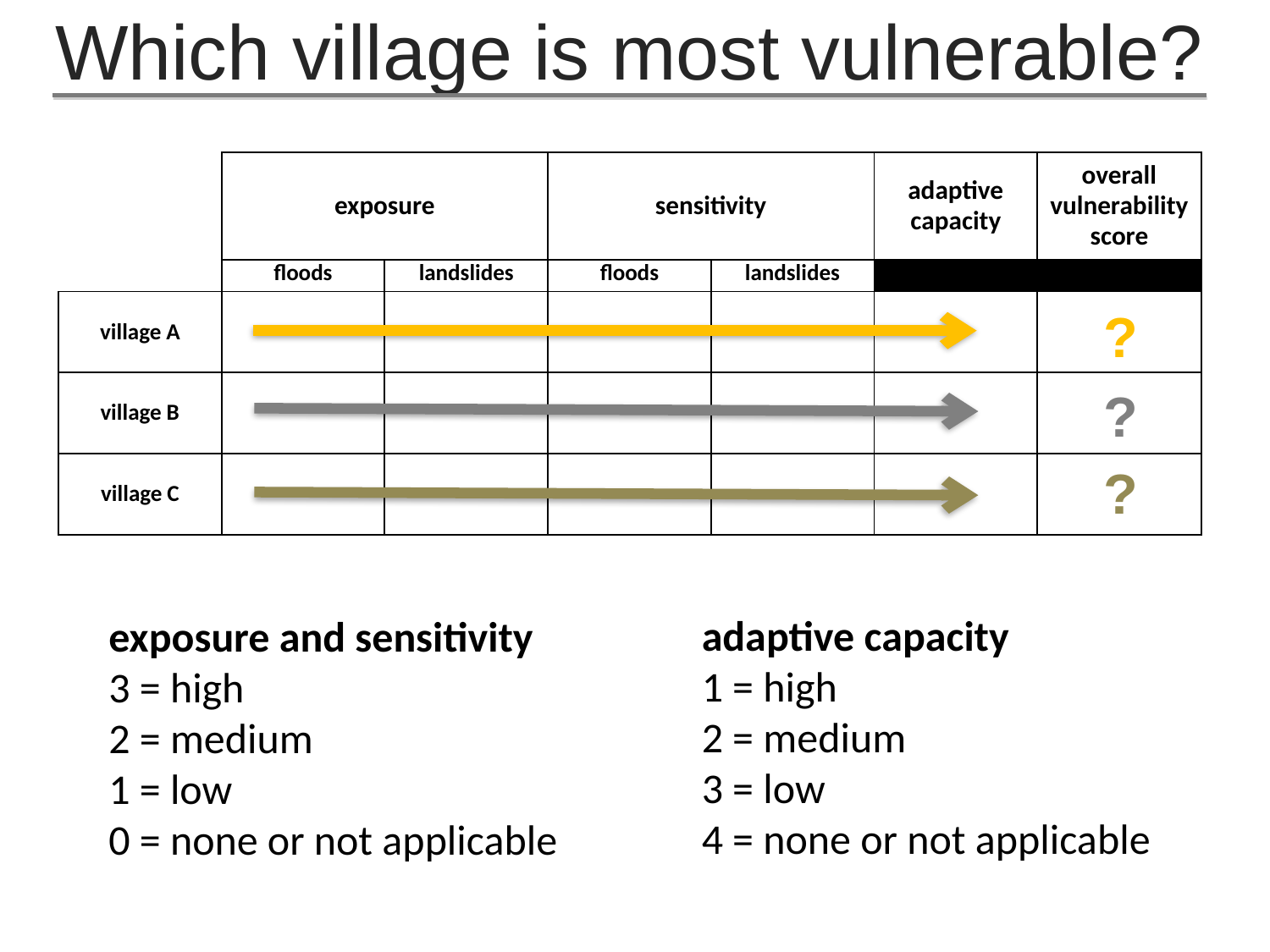

Which village is most vulnerable?
|  | exposure |  | sensitivity |  | adaptive capacity | overall vulnerability score |
| --- | --- | --- | --- | --- | --- | --- |
|  | floods | landslides | floods | landslides |  |  |
| village A |  |  |  |  |  |  |
| village B |  |  |  |  |  |  |
| village C |  |  |  |  |  |  |
?
?
?
adaptive capacity
1 = high
2 = medium
3 = low
4 = none or not applicable
exposure and sensitivity
3 = high
2 = medium
1 = low
0 = none or not applicable